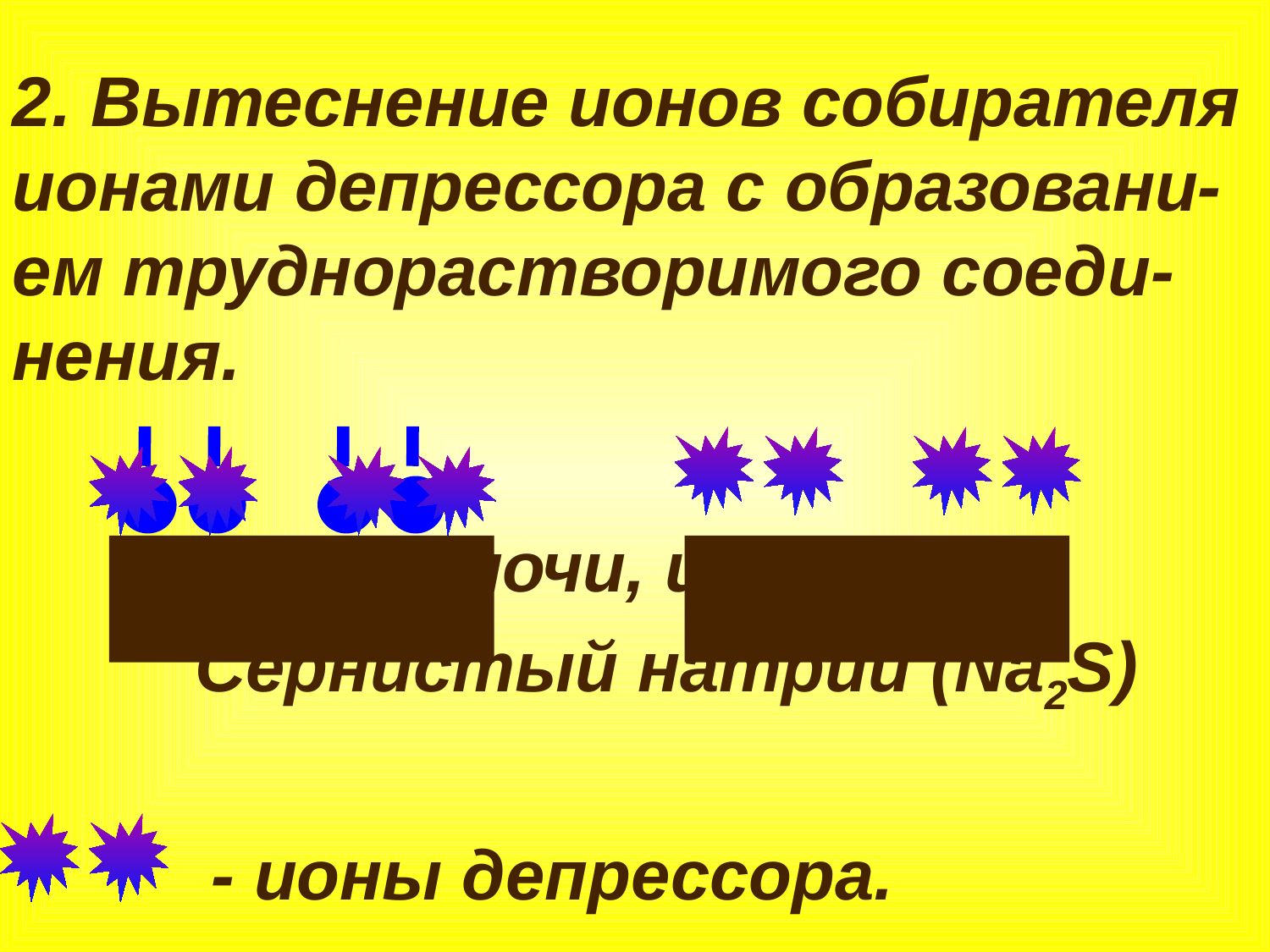

2. Вытеснение ионов собирателя ионами депрессора с образовани-ем труднорастворимого соеди-нения.

 Щелочи, известь
 Сернистый натрий (Na2S)

- ионы депрессора.